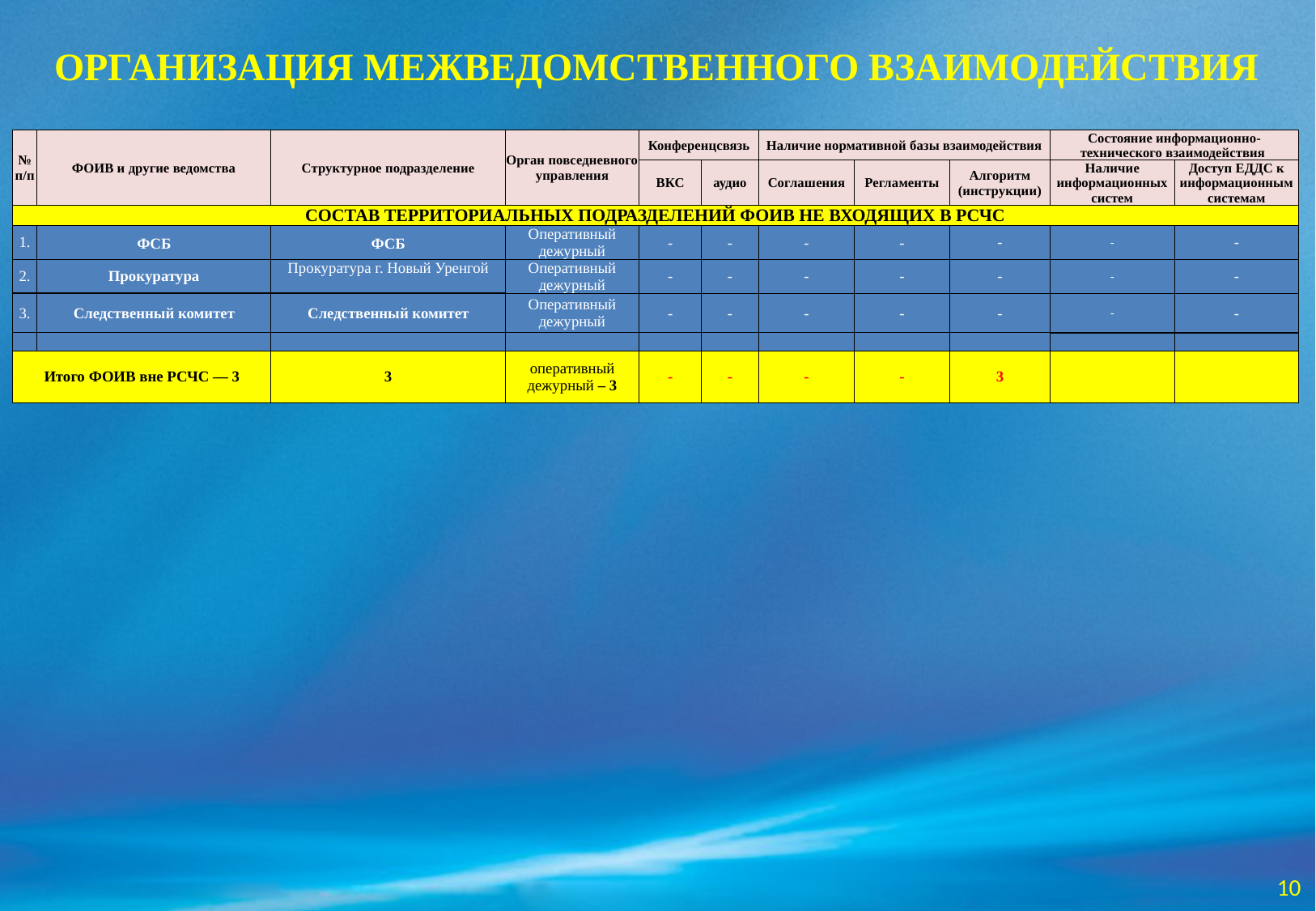

ОРГАНИЗАЦИЯ МЕЖВЕДОМСТВЕННОГО ВЗАИМОДЕЙСТВИЯ
| № п/п | ФОИВ и другие ведомства | Структурное подразделение | Орган повседневного управления | Конференцсвязь |  | Наличие нормативной базы взаимодействия |  |  | Состояние информационно-технического взаимодействия |  |
| --- | --- | --- | --- | --- | --- | --- | --- | --- | --- | --- |
|  |  |  |  | ВКС | аудио | Соглашения | Регламенты | Алгоритм (инструкции) | Наличие информационных систем | Доступ ЕДДС к информационным системам |
| СОСТАВ ТЕРРИТОРИАЛЬНЫХ ПОДРАЗДЕЛЕНИЙ ФОИВ НЕ ВХОДЯЩИХ В РСЧС |  |  |  |  |  |  |  |  |  |  |
| 1. | ФСБ | ФСБ | Оперативный дежурный | - | - | - | - | - | - | - |
| 2. | Прокуратура | Прокуратура г. Новый Уренгой | Оперативный дежурный | - | - | - | - | - | - | - |
| 3. | Следственный комитет | Следственный комитет | Оперативный дежурный | - | - | - | - | - | - | - |
|  |  |  |  |  |  |  |  |  |  |  |
| Итого ФОИВ вне РСЧС — 3 |  | 3 | оперативный дежурный – 3 | - | - | - | - | 3 |  |  |
10